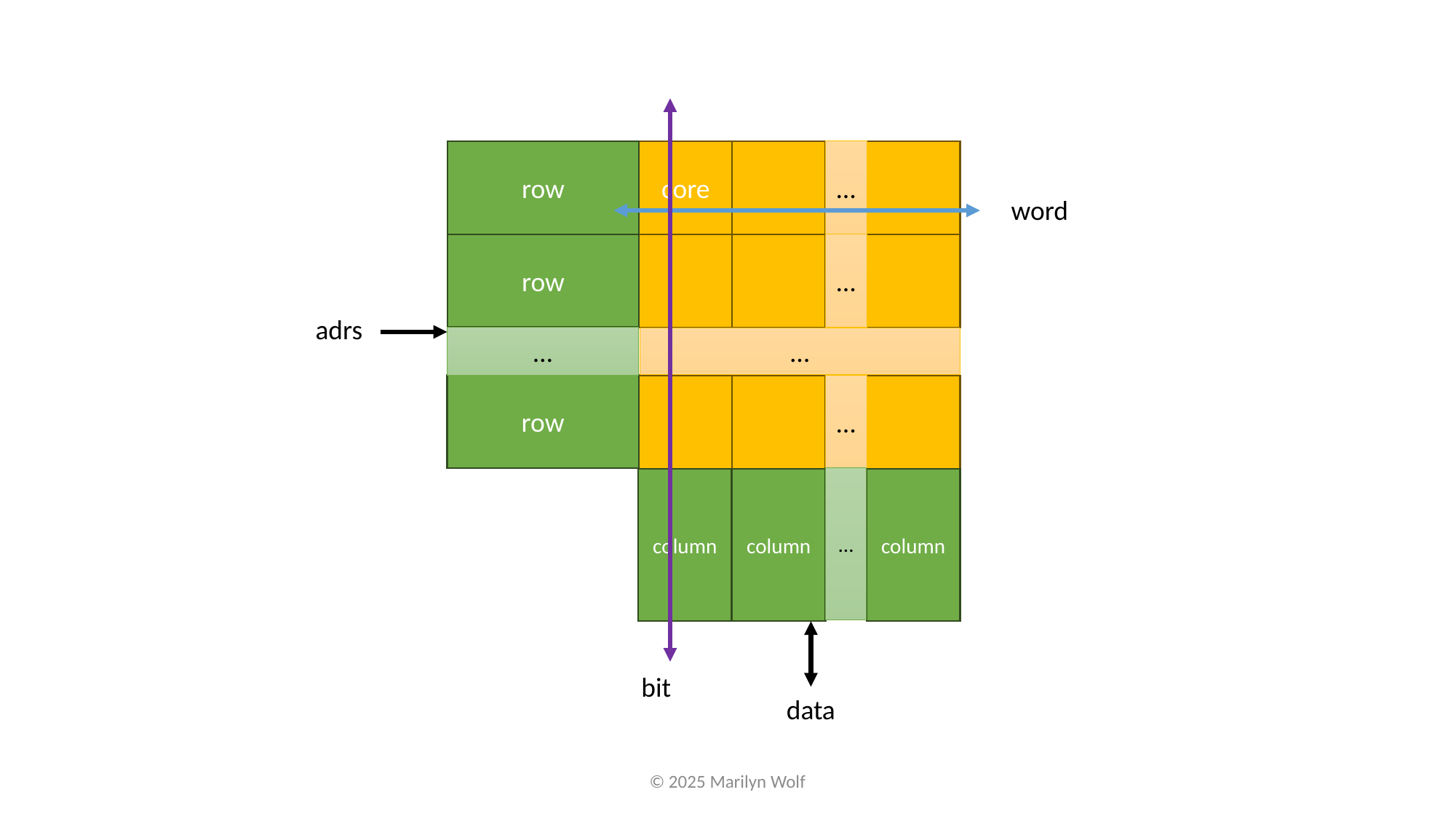

row
core

…

word
row

…

adrs
…
…
row

…

…
column
column
column
bit
data
© 2025 Marilyn Wolf